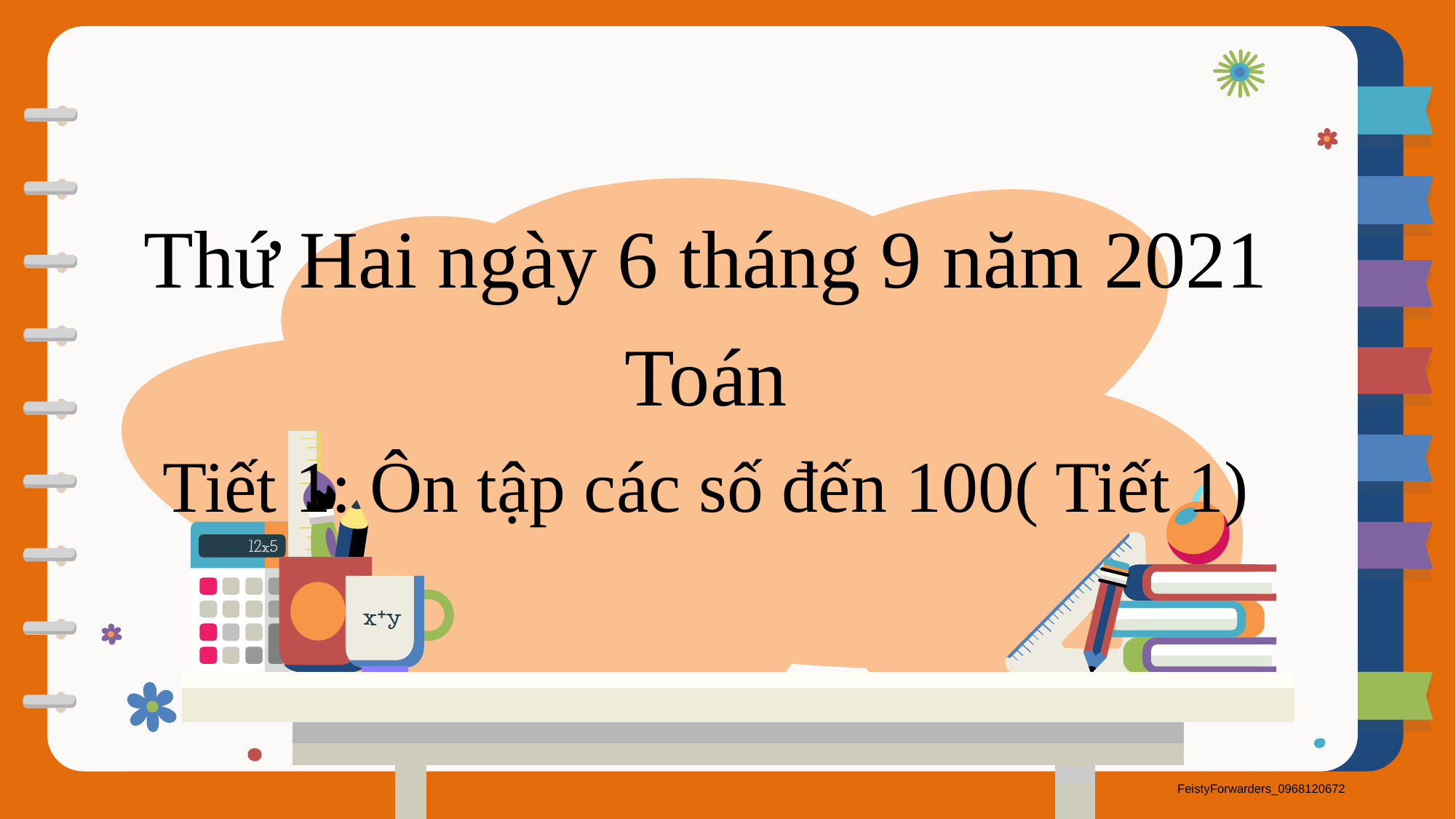

Thứ Hai ngày 6 tháng 9 năm 2021
Toán
Tiết 1: Ôn tập các số đến 100( Tiết 1)